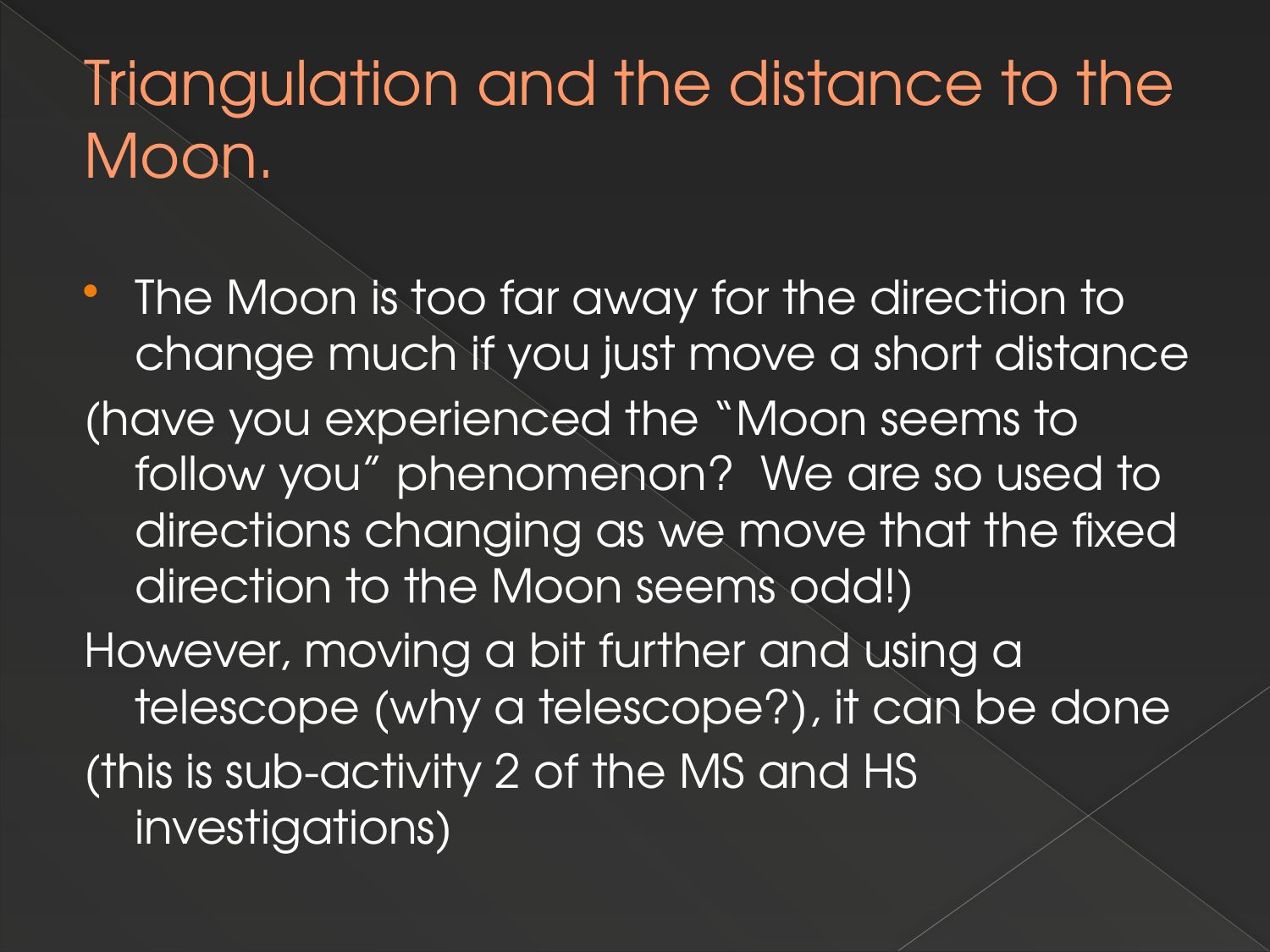

# Triangulation and the distance to the Moon.
The Moon is too far away for the direction to change much if you just move a short distance
(have you experienced the “Moon seems to follow you” phenomenon?  We are so used to directions changing as we move that the fixed direction to the Moon seems odd!)
However, moving a bit further and using a telescope (why a telescope?), it can be done
(this is sub-activity 2 of the MS and HS investigations)